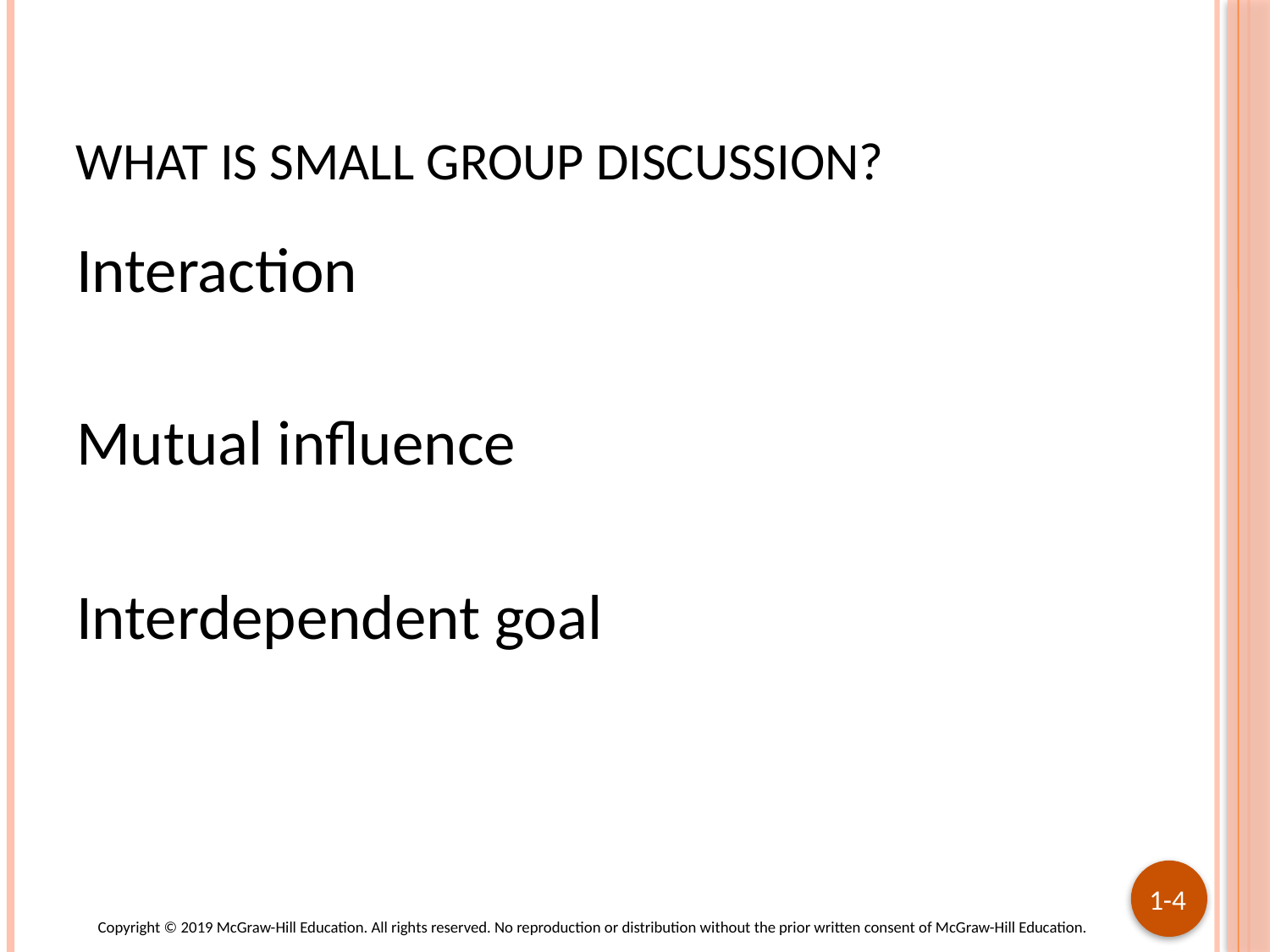

# What is small group discussion?
Interaction

Mutual influence

Interdependent goal